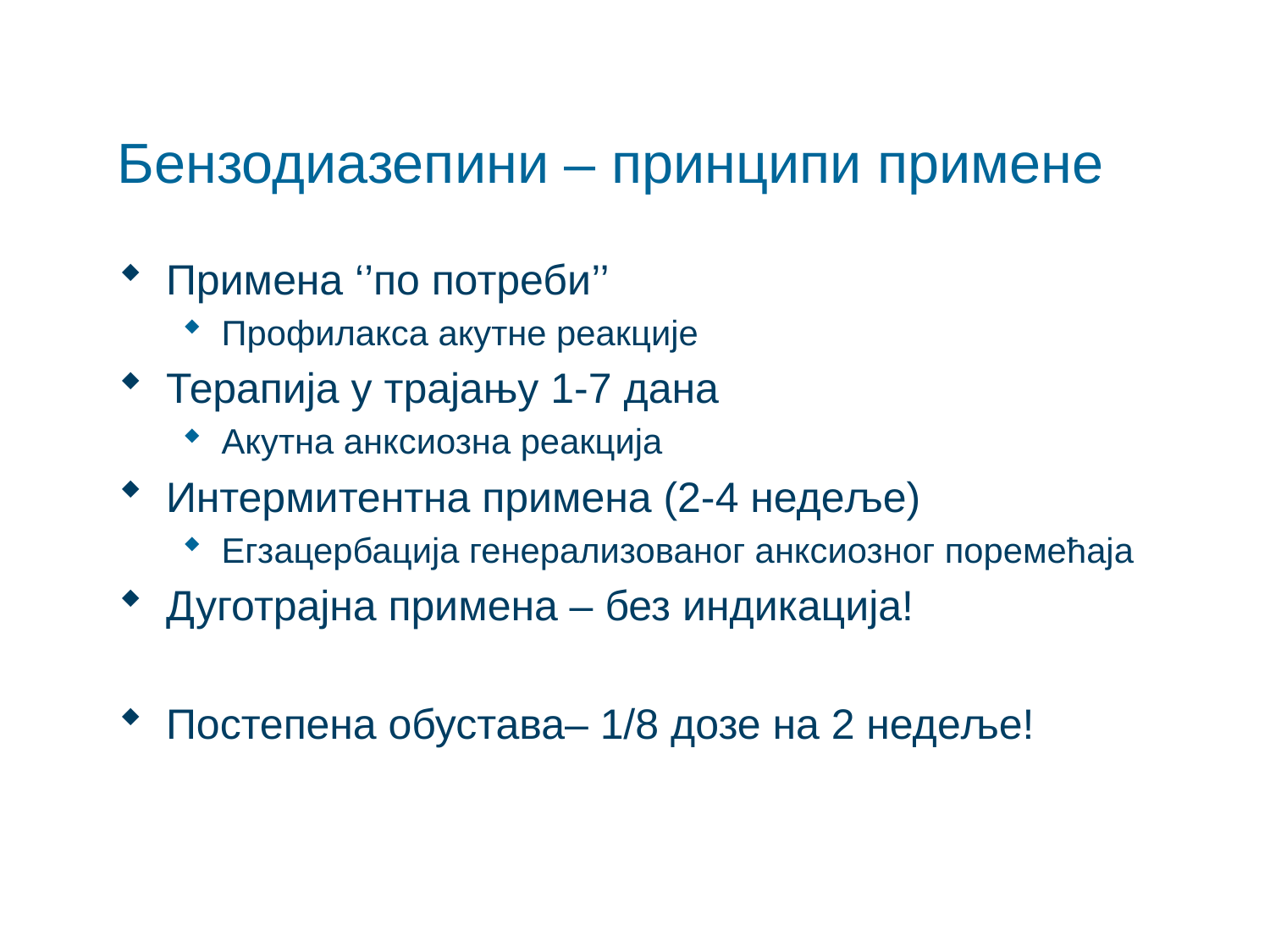

# Бензодиазепини – принципи примене
Примена ‘’по потреби’’
Профилакса акутне реакције
Терапија у трајању 1-7 дана
Акутна анксиозна реакција
Интермитентна примена (2-4 недеље)
Егзацербација генерализованог анксиозног поремећаја
Дуготрајна примена – без индикација!

Постепена обустава– 1/8 дозе на 2 недеље!